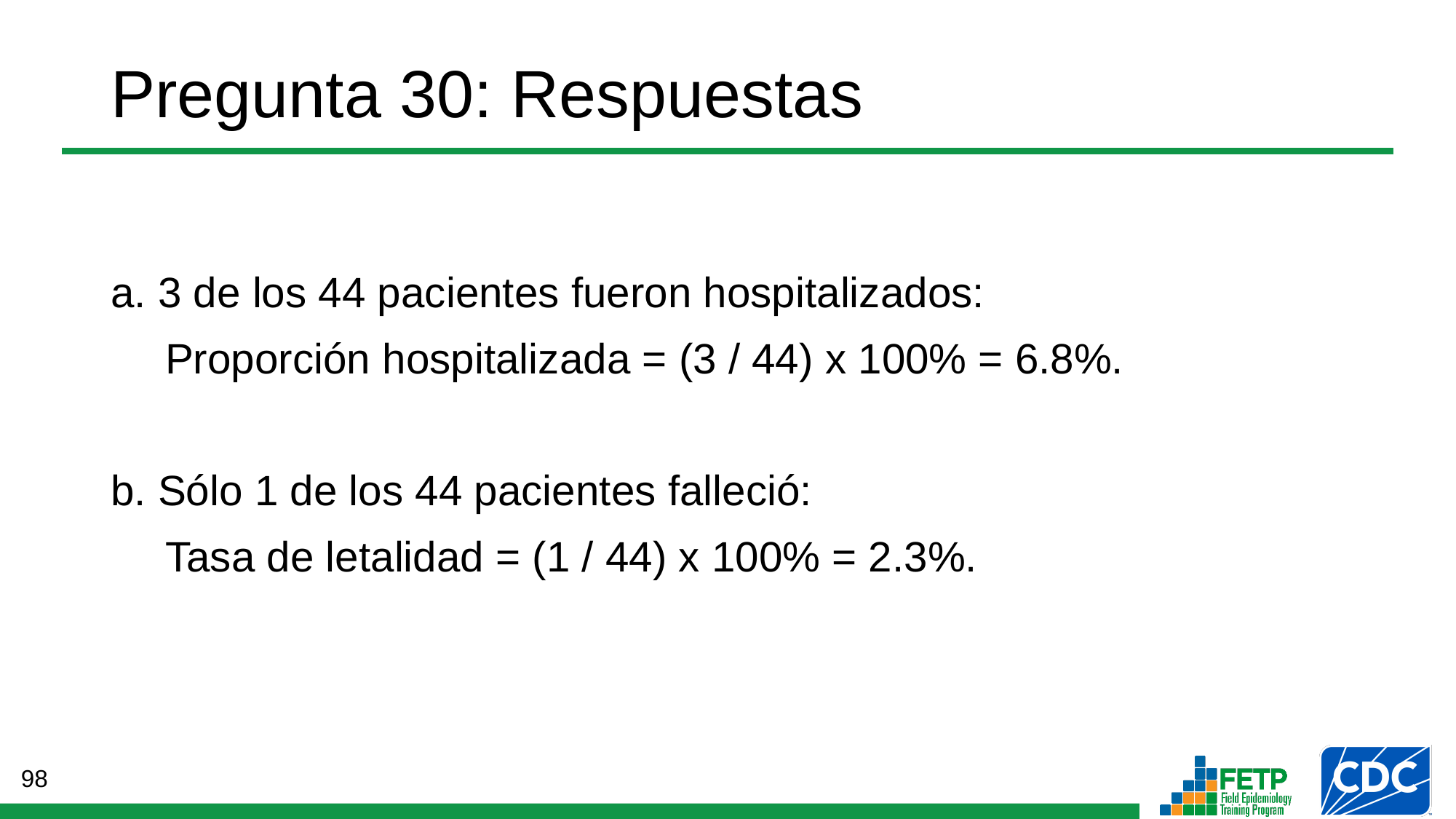

# Pregunta 30: Respuestas
a. 3 de los 44 pacientes fueron hospitalizados:
Proporción hospitalizada = (3 / 44) x 100% = 6.8%.

b. Sólo 1 de los 44 pacientes falleció:
Tasa de letalidad = (1 / 44) x 100% = 2.3%.